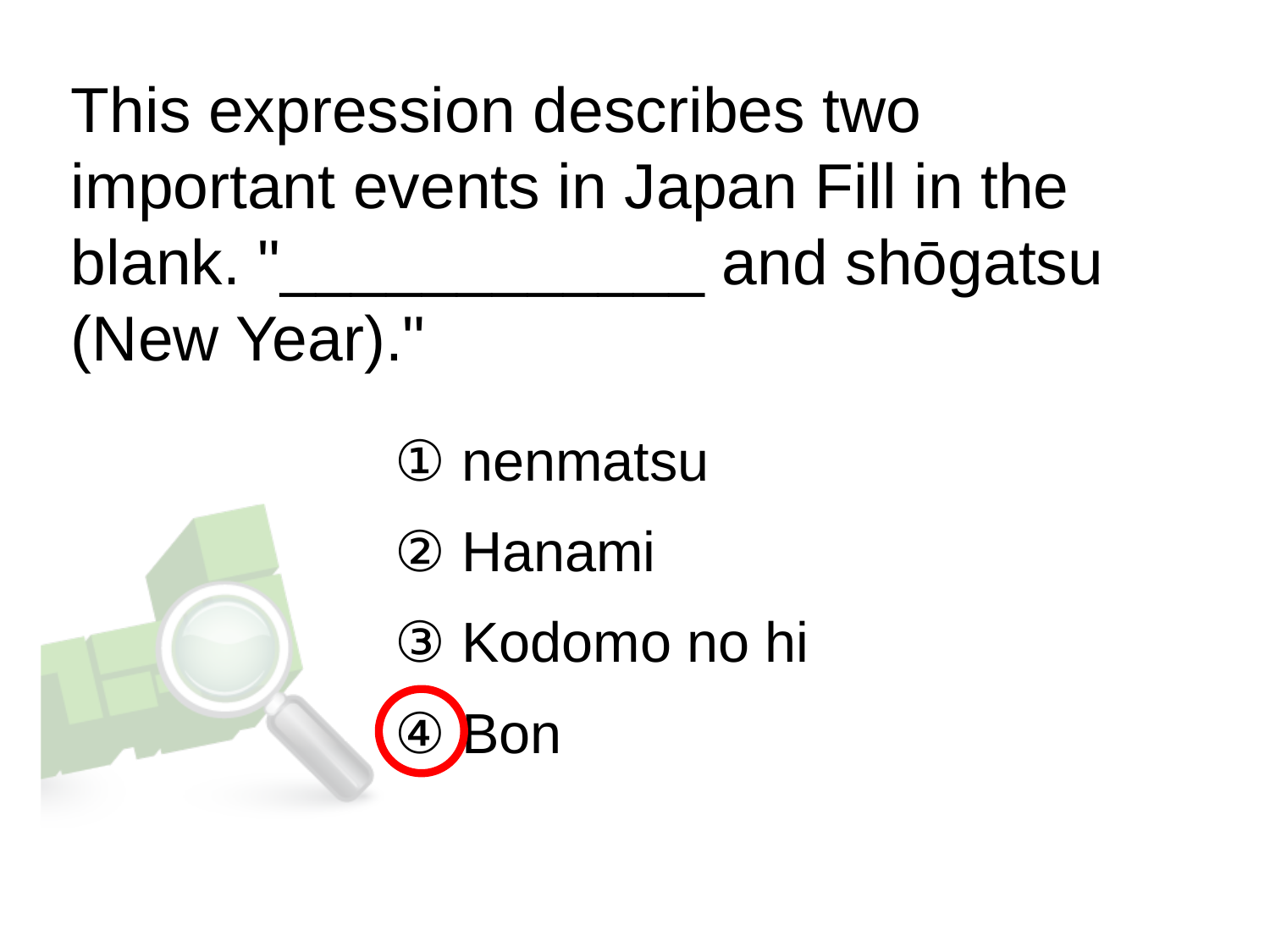

# This expression describes two important events in Japan Fill in the blank. "____________ and shōgatsu (New Year)."
① nenmatsu
② Hanami
③ Kodomo no hi
④ Bon